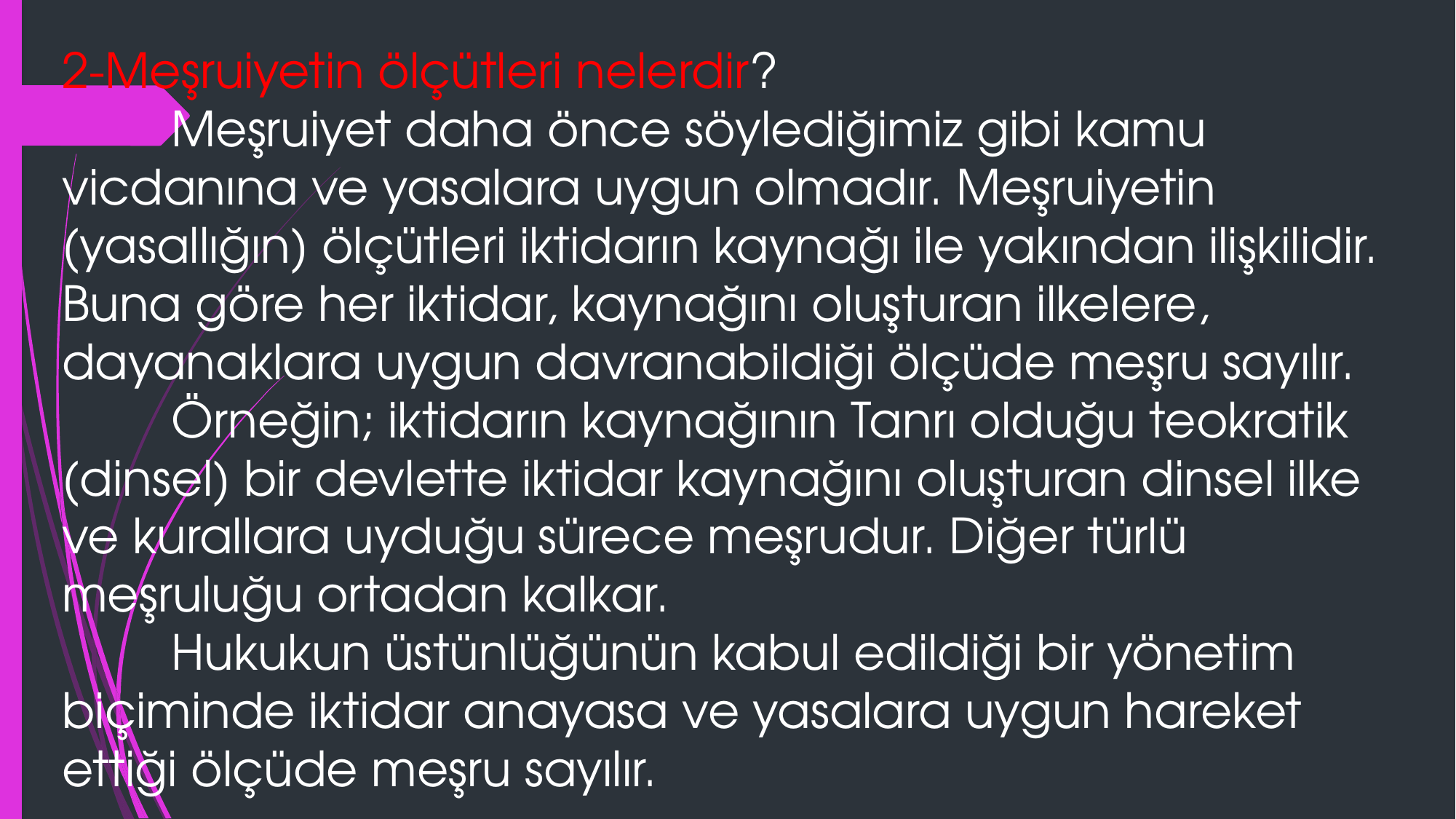

2-Meşruiyetin ölçütleri nelerdir?
	Meşruiyet daha önce söylediğimiz gibi kamu vicdanına ve yasalara uygun olmadır. Meşruiyetin (yasallığın) ölçütleri iktidarın kaynağı ile yakından ilişkilidir. Buna göre her iktidar, kaynağını oluşturan ilkelere, dayanaklara uygun davranabildiği ölçüde meşru sayılır.
	Örneğin; iktidarın kaynağının Tanrı olduğu teokratik (dinsel) bir devlette iktidar kaynağını oluşturan dinsel ilke ve kurallara uyduğu sürece meşrudur. Diğer türlü meşruluğu ortadan kalkar.
	Hukukun üstünlüğünün kabul edildiği bir yönetim biçiminde iktidar anayasa ve yasalara uygun hareket ettiği ölçüde meşru sayılır.